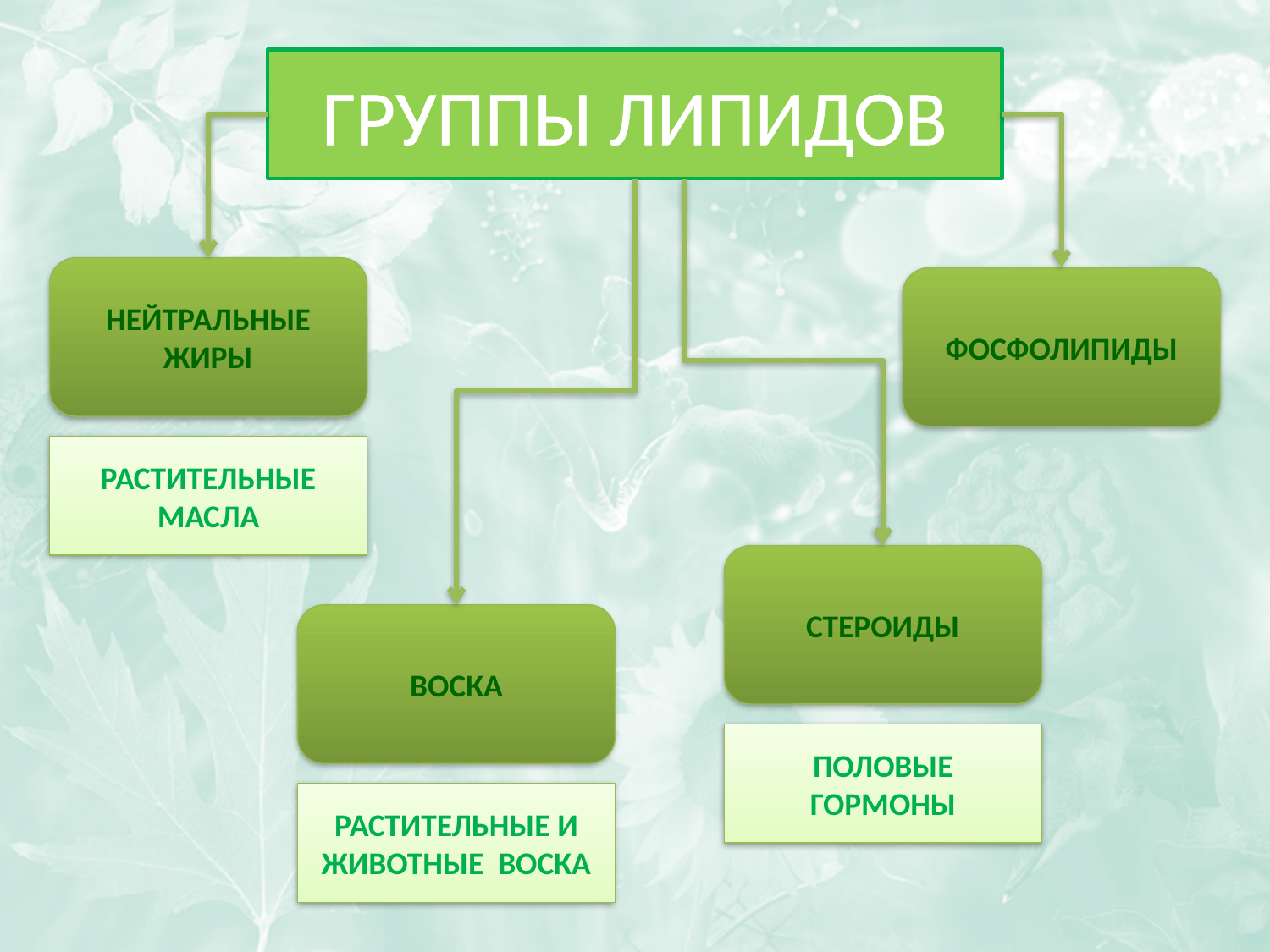

ГРУППЫ ЛИПИДОВ
НЕЙТРАЛЬНЫЕ ЖИРЫ
ФОСФОЛИПИДЫ
РАСТИТЕЛЬНЫЕ МАСЛА
СТЕРОИДЫ
ВОСКА
ПОЛОВЫЕ ГОРМОНЫ
РАСТИТЕЛЬНЫЕ И ЖИВОТНЫЕ  ВОСКА